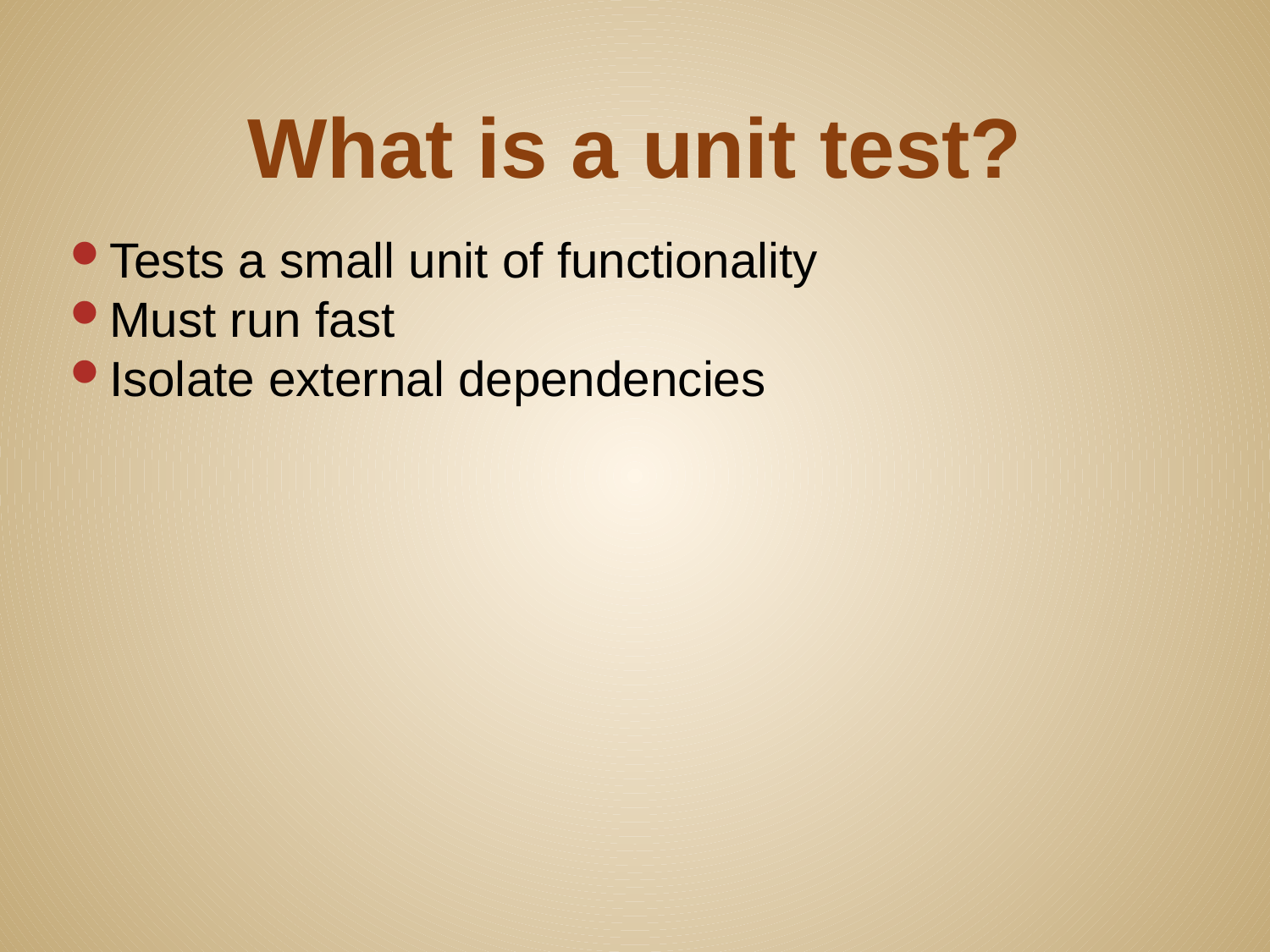

# What is a unit test?
Tests a small unit of functionality
Must run fast
Isolate external dependencies